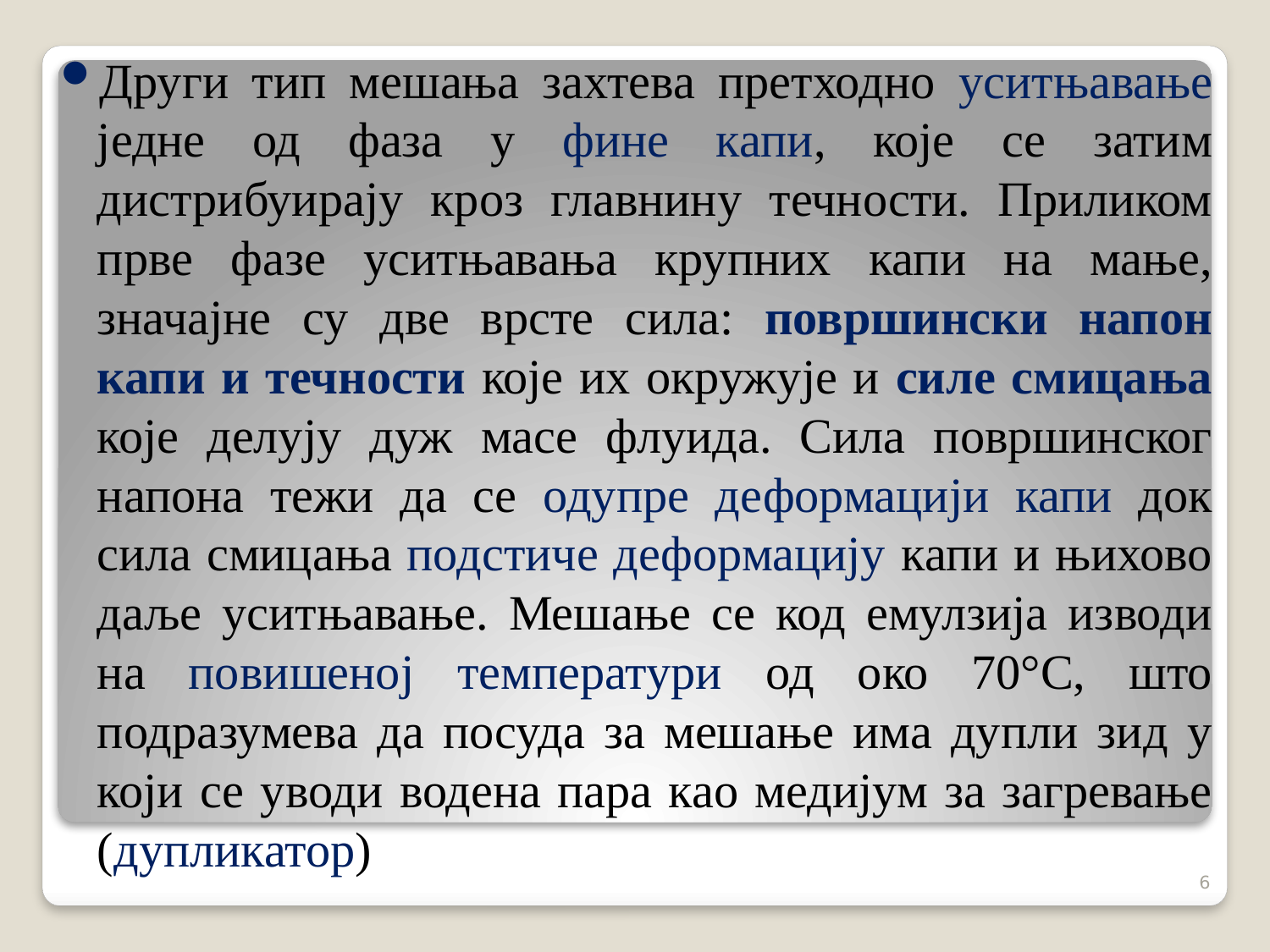

Други тип мешања захтева претходно уситњавање једне од фаза у фине капи, које се затим дистрибуирају кроз главнину течности. Приликом прве фазе уситњавања крупних капи на мање, значајне су две врсте сила: површински напон капи и течности које их окружује и силе смицања које делују дуж масе флуида. Сила површинског напона тежи да се одупре деформацији капи док сила смицања подстиче деформацију капи и њихово даље уситњавање. Мешање се код емулзија изводи на повишеној температури од око 70°С, што подразумева да посуда за мешање има дупли зид у који се уводи водена пара као медијум за загревање (дупликатор)

6